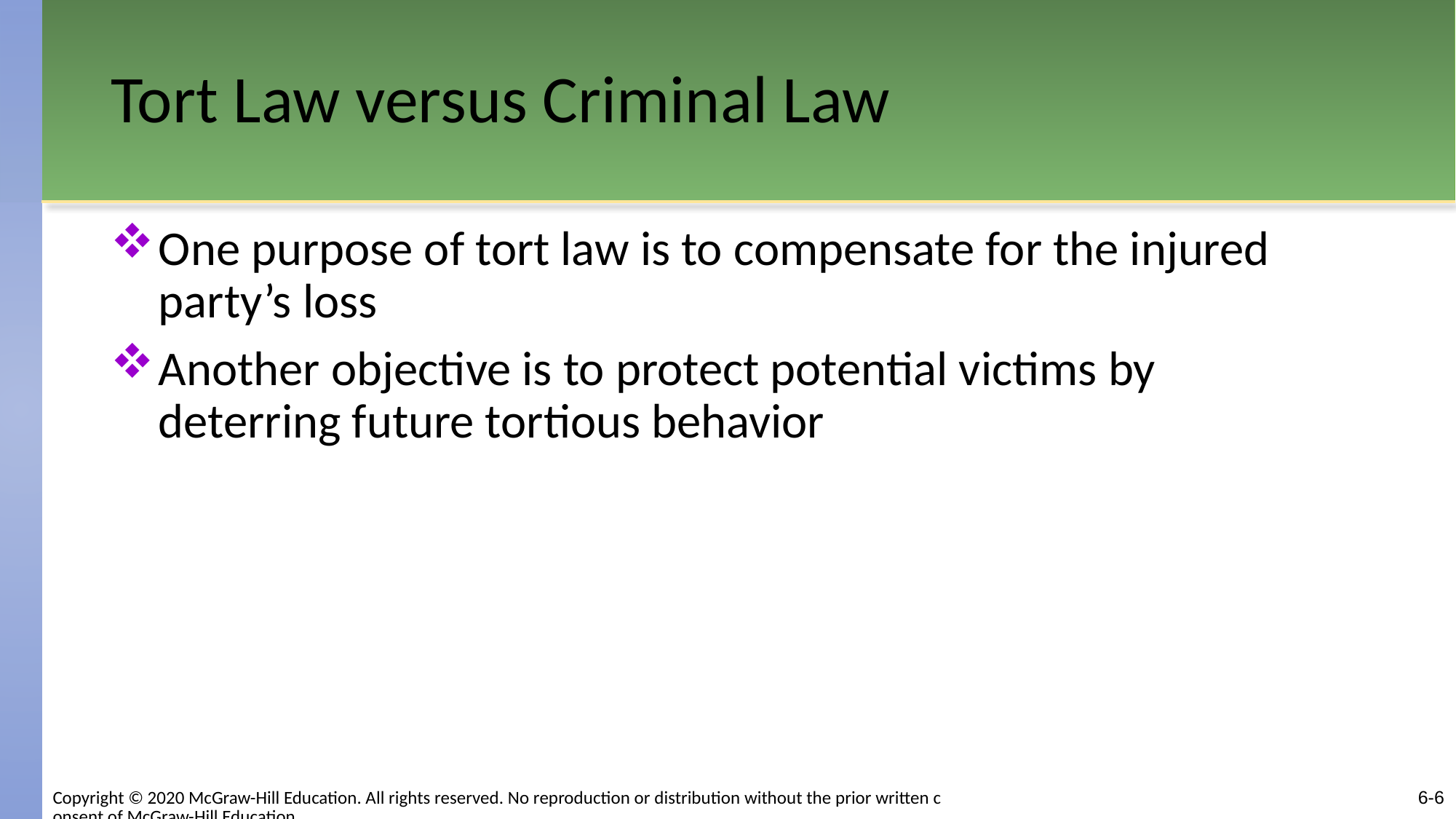

# Tort Law versus Criminal Law
One purpose of tort law is to compensate for the injured party’s loss
Another objective is to protect potential victims by deterring future tortious behavior

Copyright © 2020 McGraw-Hill Education. All rights reserved. No reproduction or distribution without the prior written consent of McGraw-Hill Education.
6-6